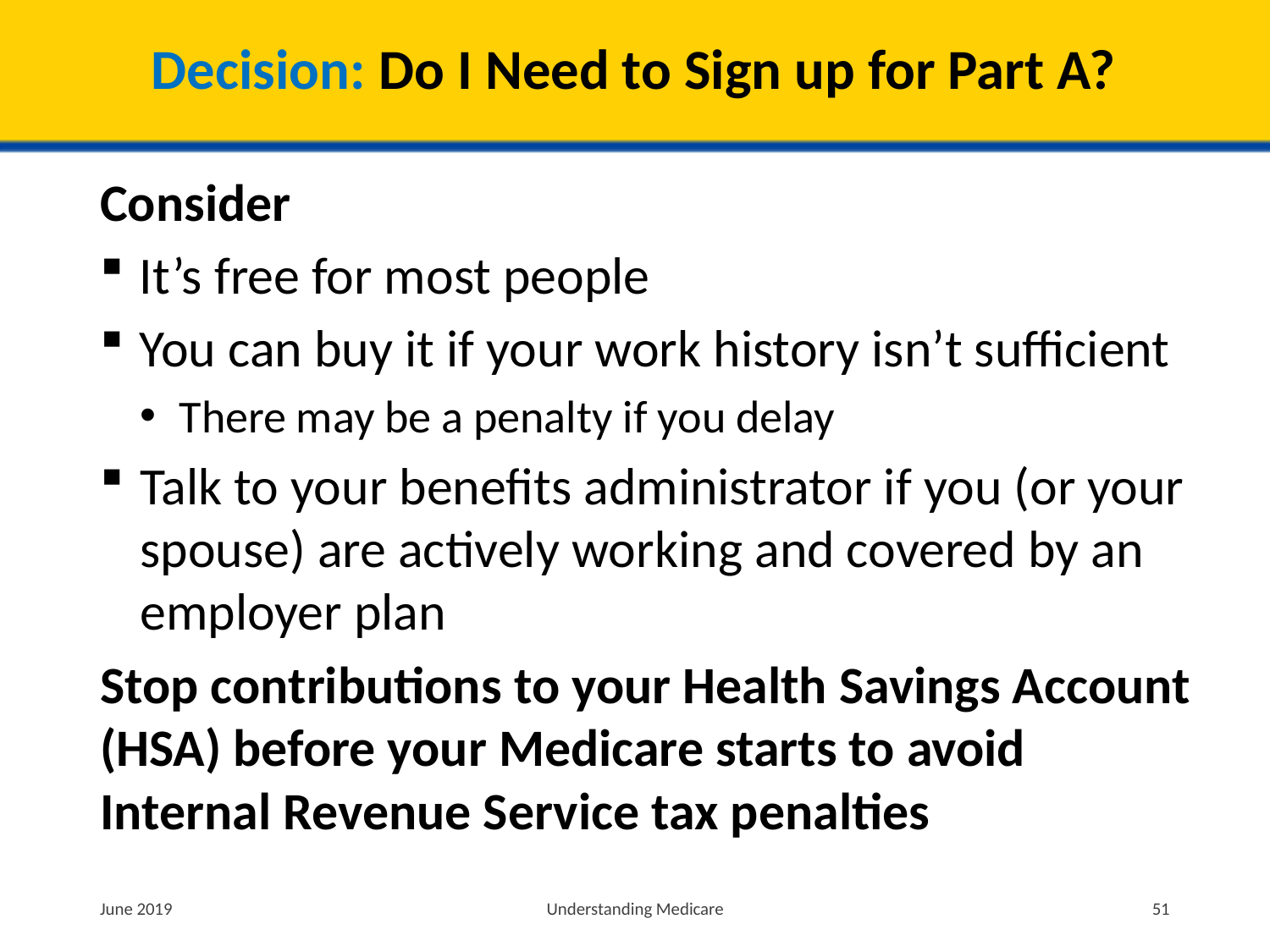

# Decision: Do I Need to Sign up for Part A?
Consider
It’s free for most people
You can buy it if your work history isn’t sufficient
There may be a penalty if you delay
Talk to your benefits administrator if you (or your spouse) are actively working and covered by an employer plan
Stop contributions to your Health Savings Account (HSA) before your Medicare starts to avoid Internal Revenue Service tax penalties
June 2019
Understanding Medicare
51